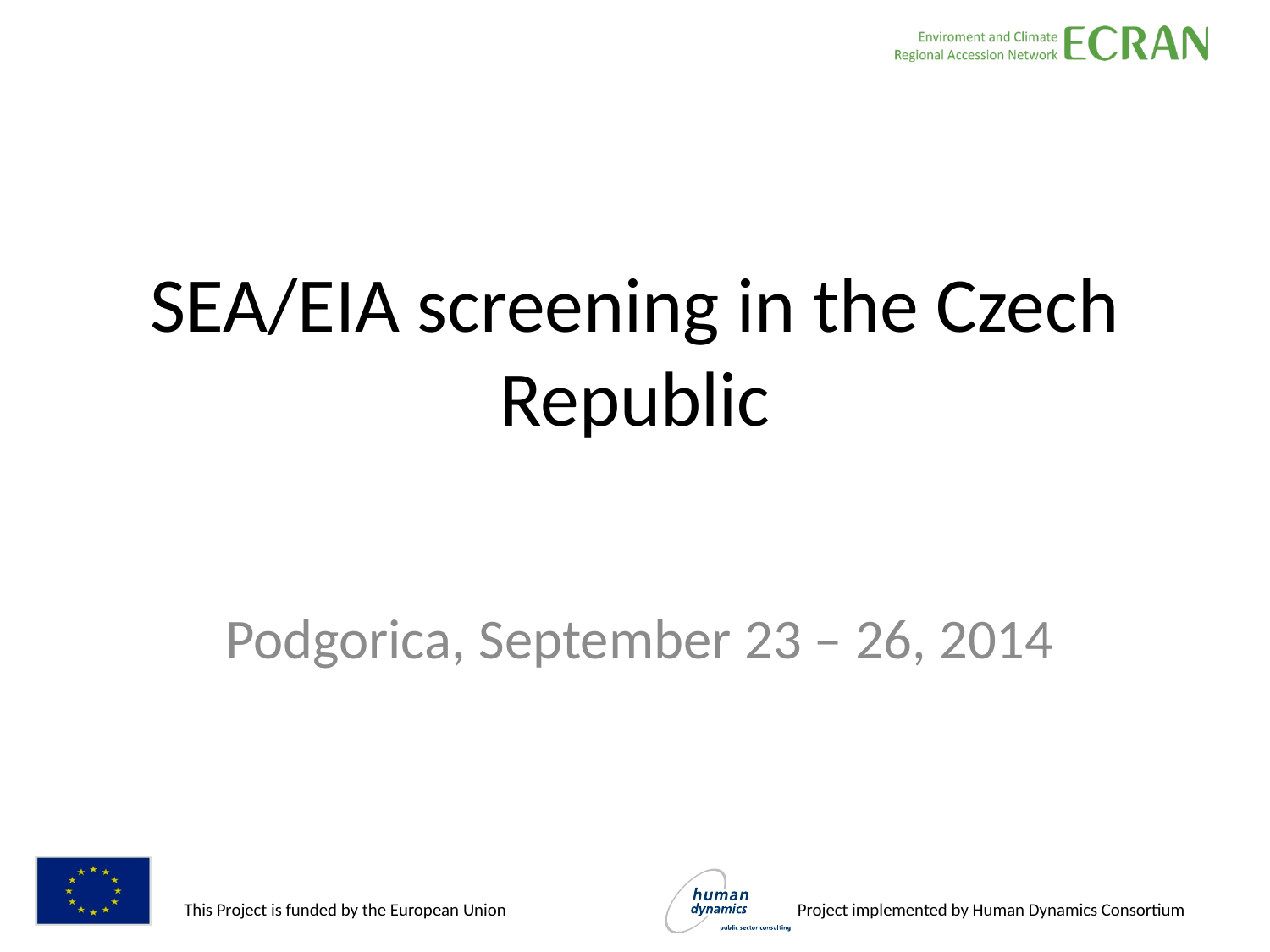

# SEA/EIA screening in the Czech Republic
Podgorica, September 23 – 26, 2014